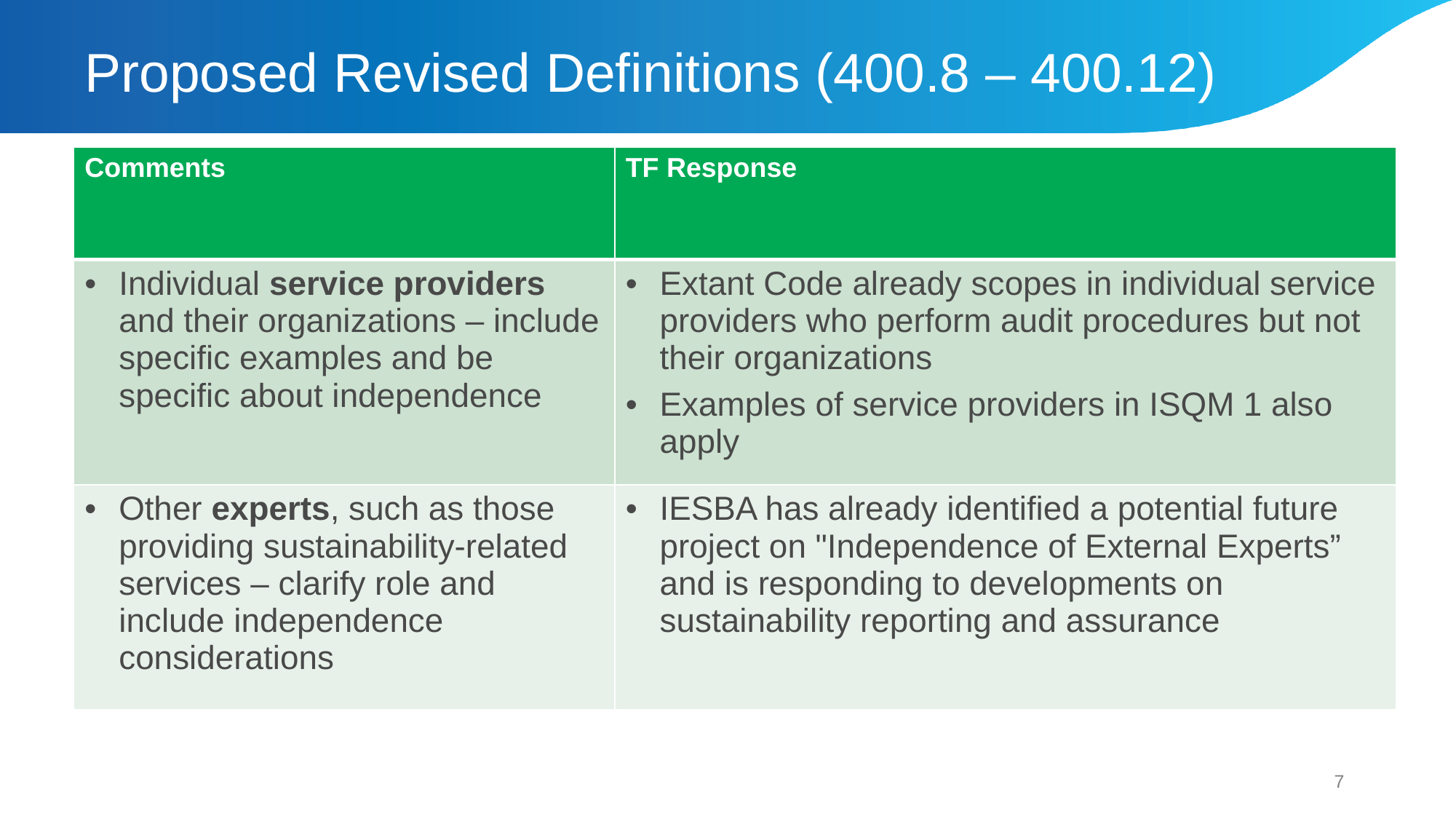

# Proposed Revised Definitions (400.8 – 400.12)
| Comments | TF Response |
| --- | --- |
| Individual service providers and their organizations – include specific examples and be specific about independence | Extant Code already scopes in individual service providers who perform audit procedures but not their organizations Examples of service providers in ISQM 1 also apply |
| Other experts, such as those providing sustainability-related services – clarify role and include independence considerations | IESBA has already identified a potential future project on "Independence of External Experts” and is responding to developments on sustainability reporting and assurance |
7